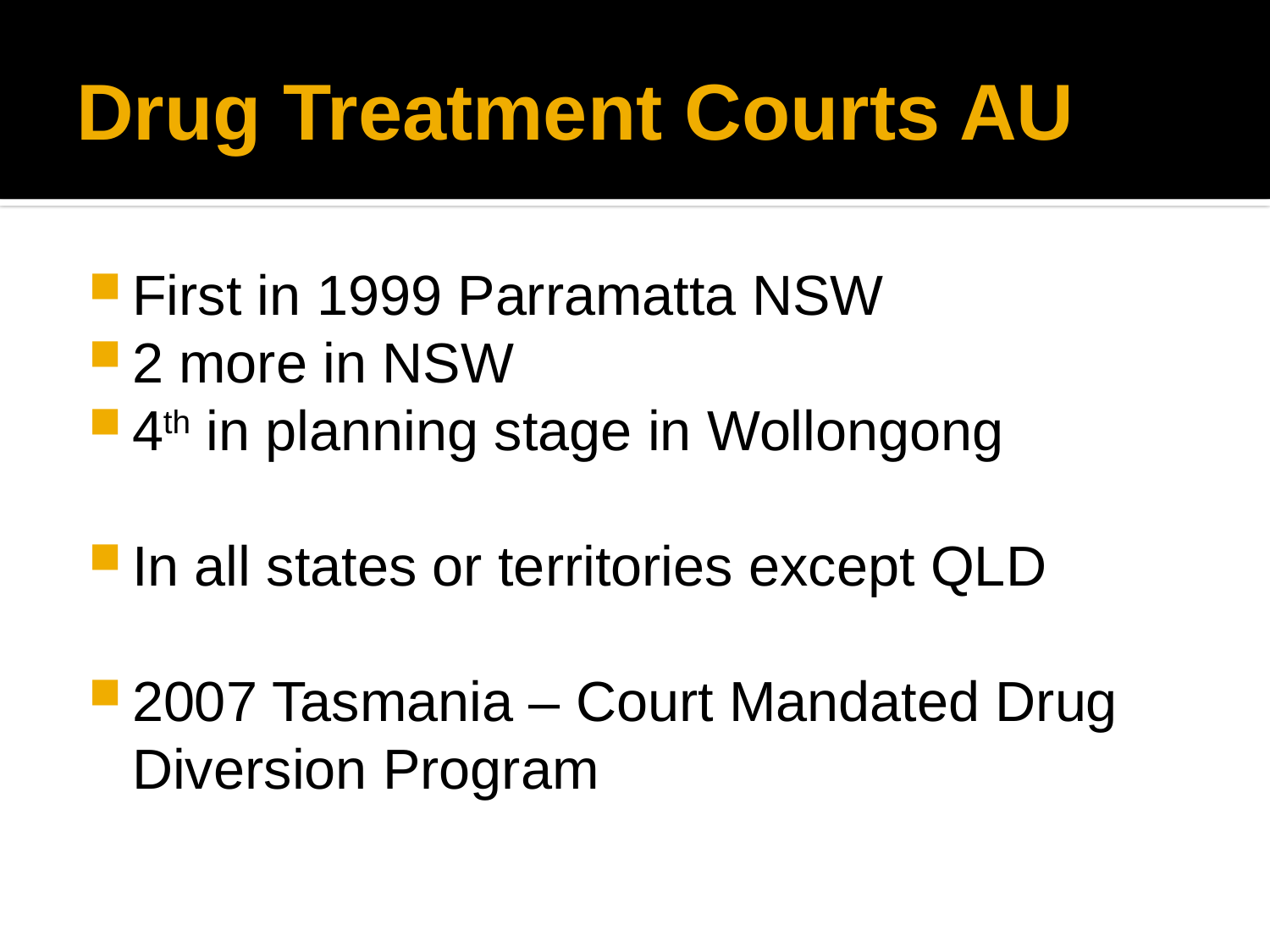

# Drug Treatment Courts AU
First in 1999 Parramatta NSW
2 more in NSW
4th in planning stage in Wollongong

In all states or territories except QLD

2007 Tasmania – Court Mandated Drug Diversion Program